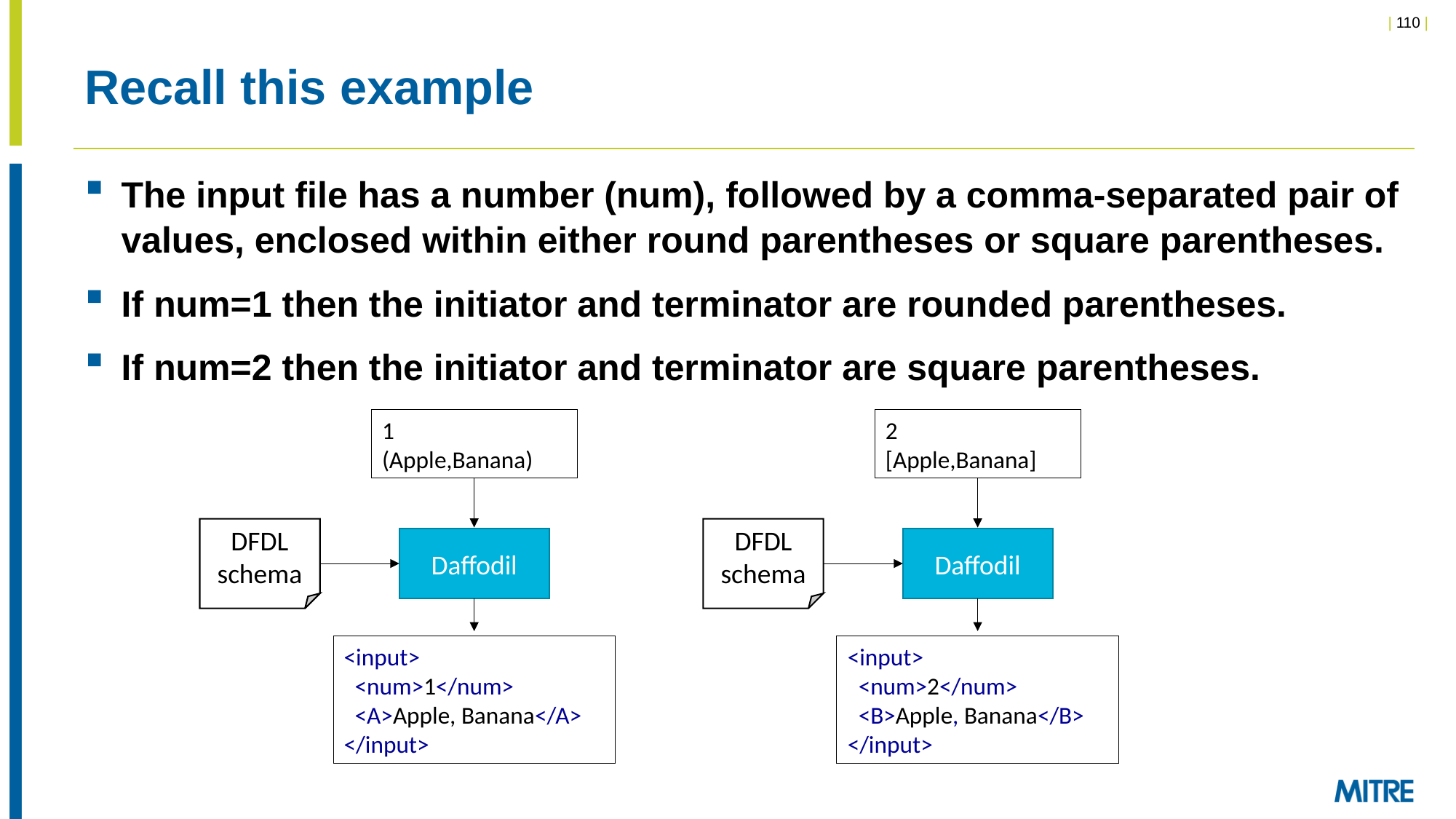

# Recall this example
The input file has a number (num), followed by a comma-separated pair of values, enclosed within either round parentheses or square parentheses.
If num=1 then the initiator and terminator are rounded parentheses.
If num=2 then the initiator and terminator are square parentheses.
1
(Apple,Banana)
2
[Apple,Banana]
DFDL
schema
DFDL
schema
Daffodil
Daffodil
<input>
  <num>1</num>
  <A>Apple, Banana</A>
</input>
<input>
  <num>2</num>
  <B>Apple, Banana</B>
</input>